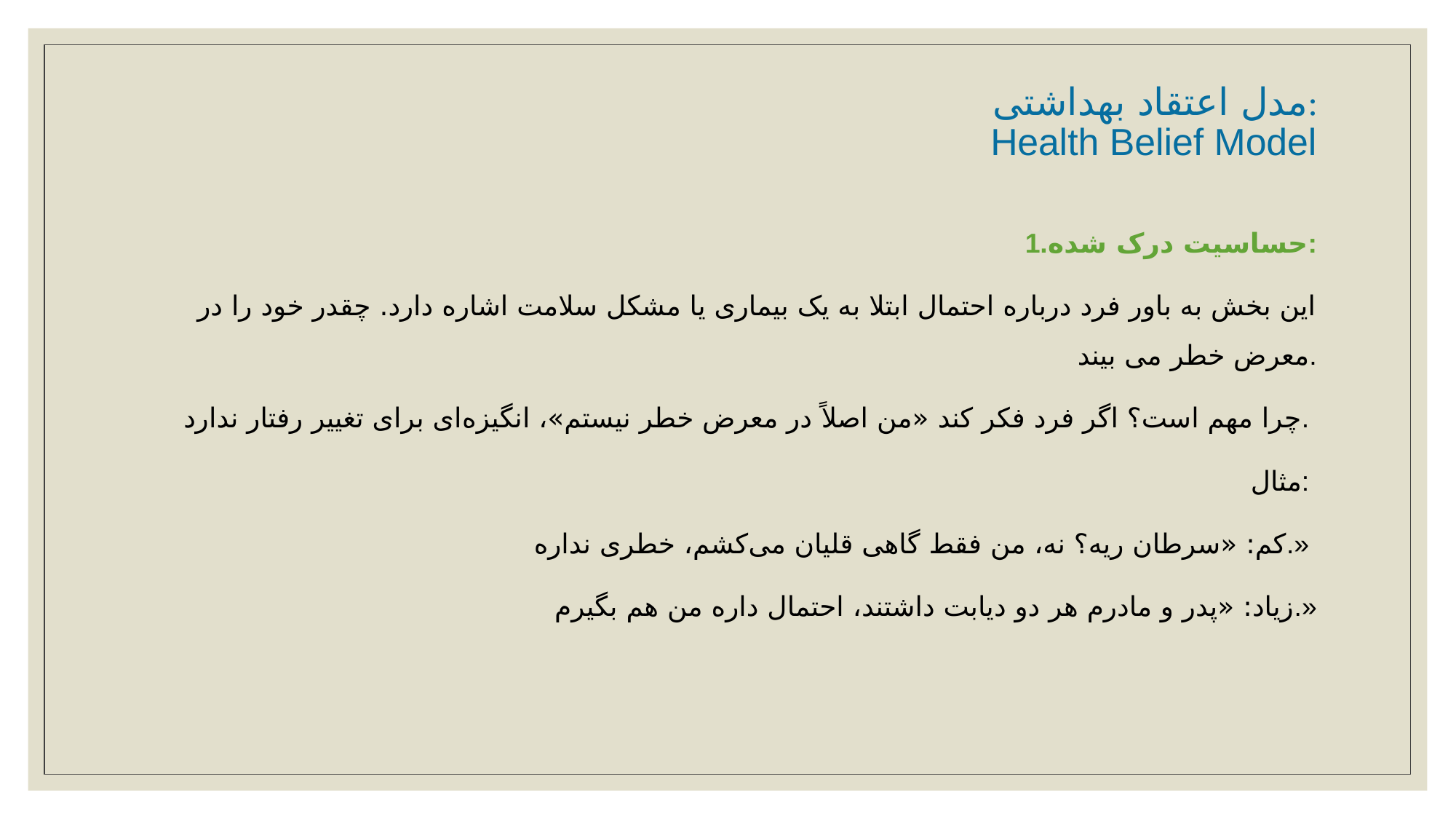

# مدل اعتقاد بهداشتی: Health Belief Model
1.حساسیت درک شده:
این بخش به باور فرد درباره احتمال ابتلا به یک بیماری یا مشکل سلامت اشاره دارد. چقدر خود را در معرض خطر می بیند.
چرا مهم است؟ اگر فرد فکر کند «من اصلاً در معرض خطر نیستم»، انگیزه‌ای برای تغییر رفتار ندارد.
مثال:
کم: «سرطان ریه؟ نه، من فقط گاهی قلیان می‌کشم، خطری نداره.»
زیاد: «پدر و مادرم هر دو دیابت داشتند، احتمال داره من هم بگیرم.»